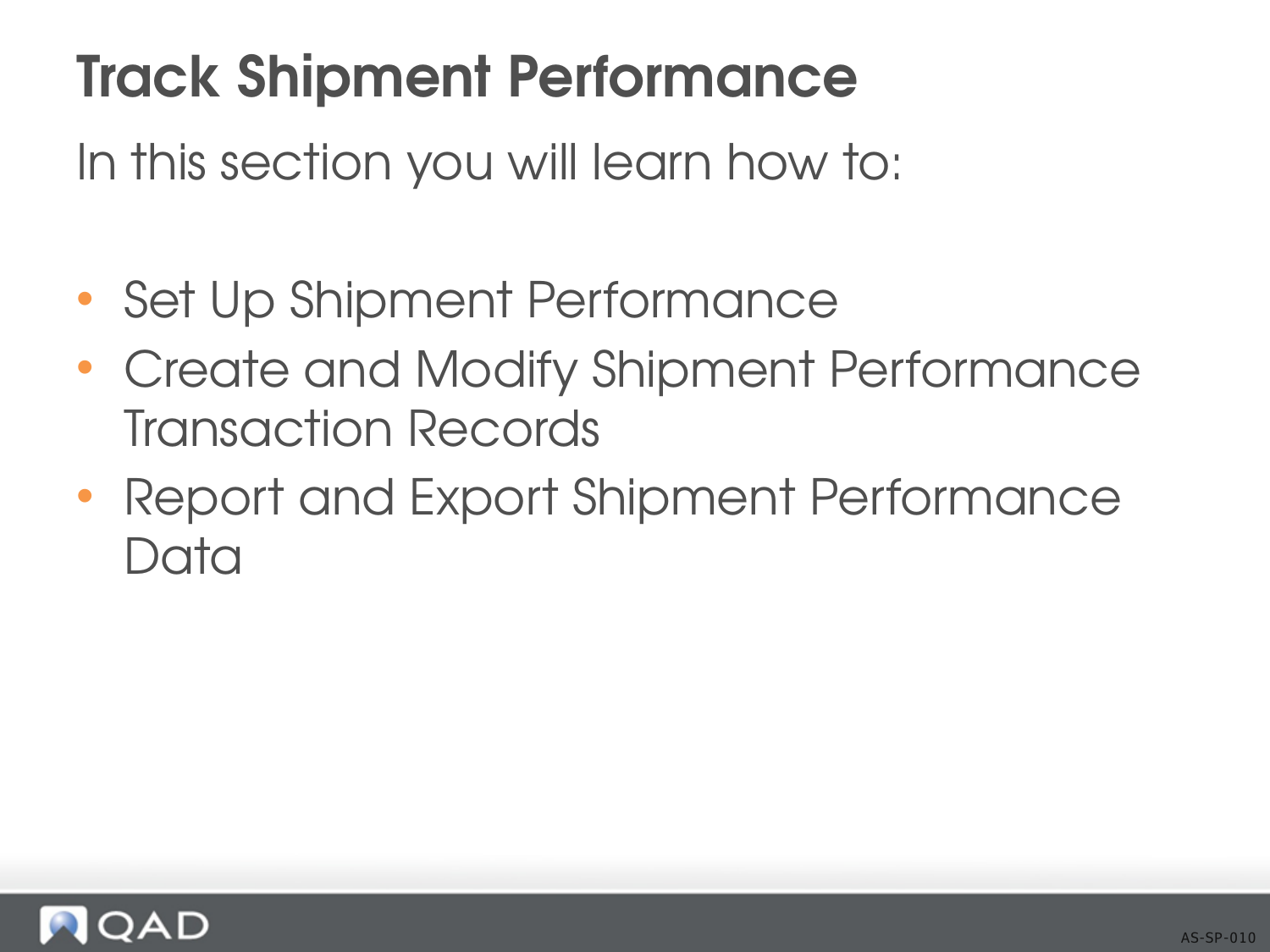

# Track Shipment Performance
In this section you will learn how to:

Set Up Shipment Performance
Create and Modify Shipment Performance Transaction Records
Report and Export Shipment Performance Data
AS-SP-010